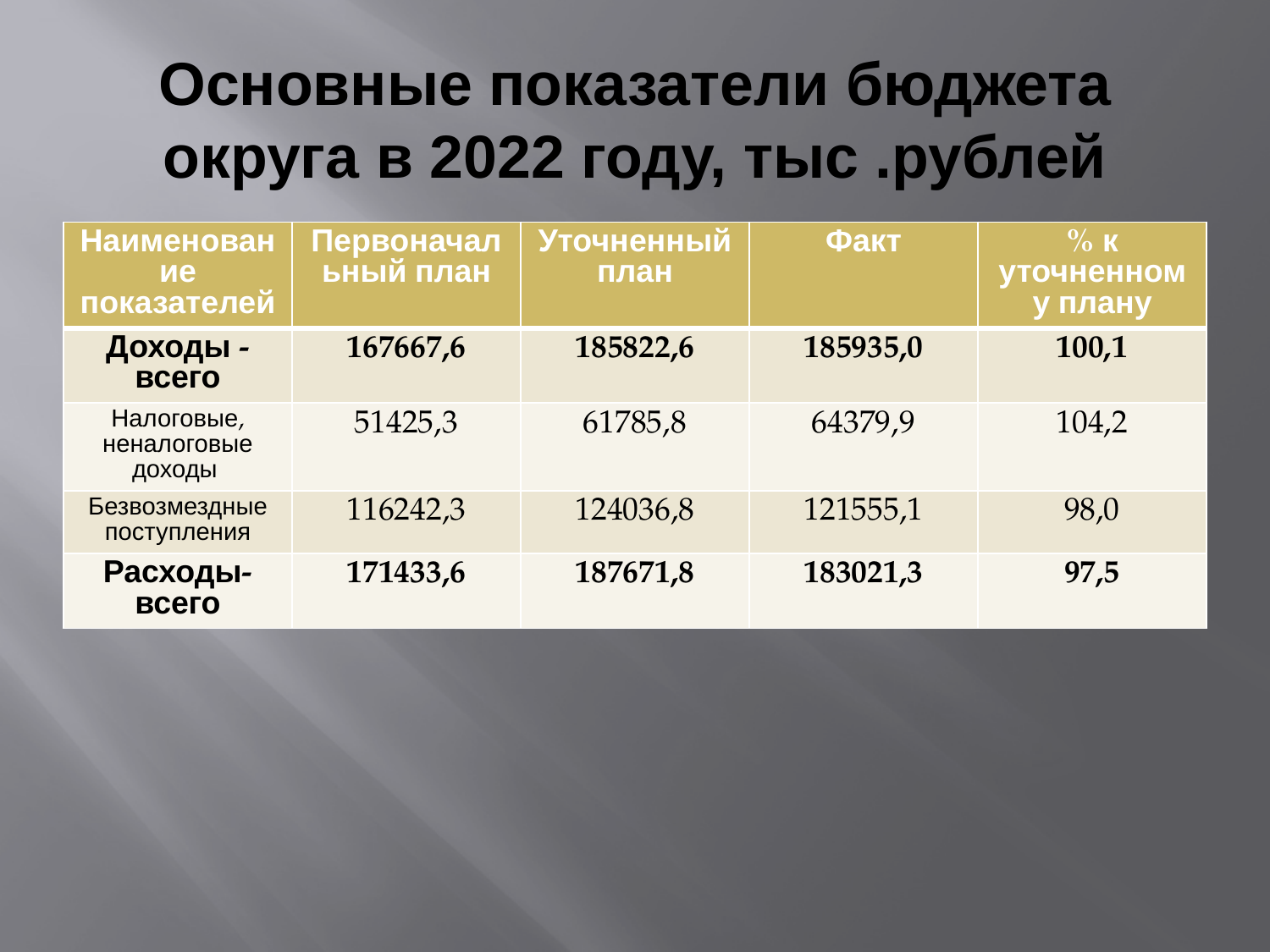

# Основные показатели бюджета округа в 2022 году, тыс .рублей
| Наименование показателей | Первоначальный план | Уточненный план | Факт | % к уточненному плану |
| --- | --- | --- | --- | --- |
| Доходы - всего | 167667,6 | 185822,6 | 185935,0 | 100,1 |
| Налоговые, неналоговые доходы | 51425,3 | 61785,8 | 64379,9 | 104,2 |
| Безвозмездные поступления | 116242,3 | 124036,8 | 121555,1 | 98,0 |
| Расходы-всего | 171433,6 | 187671,8 | 183021,3 | 97,5 |